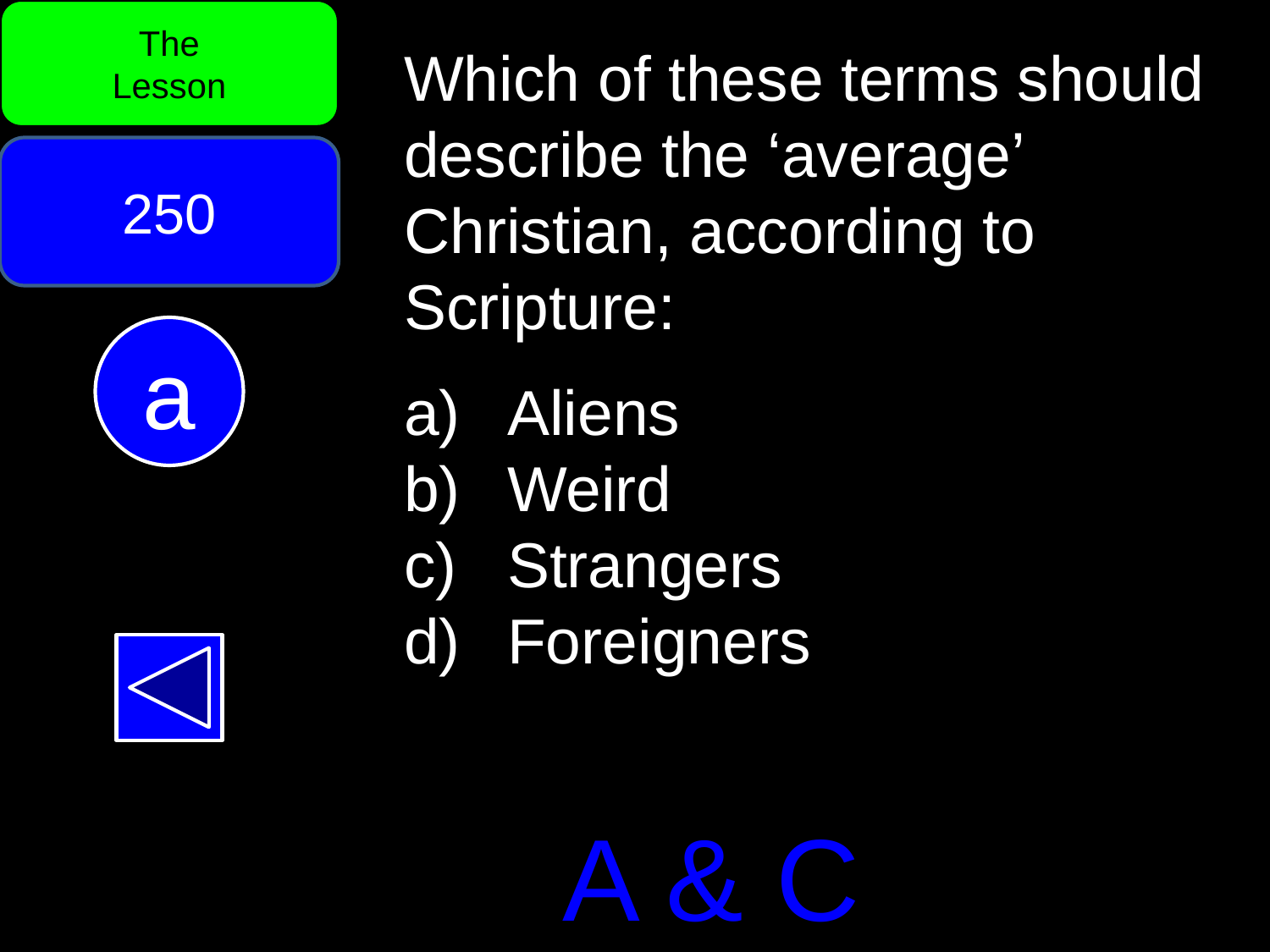

The
Lesson
Which of these terms should describe the ‘average’ Christian, according to Scripture:

Aliens
Weird
Strangers
Foreigners

250
a

A & C